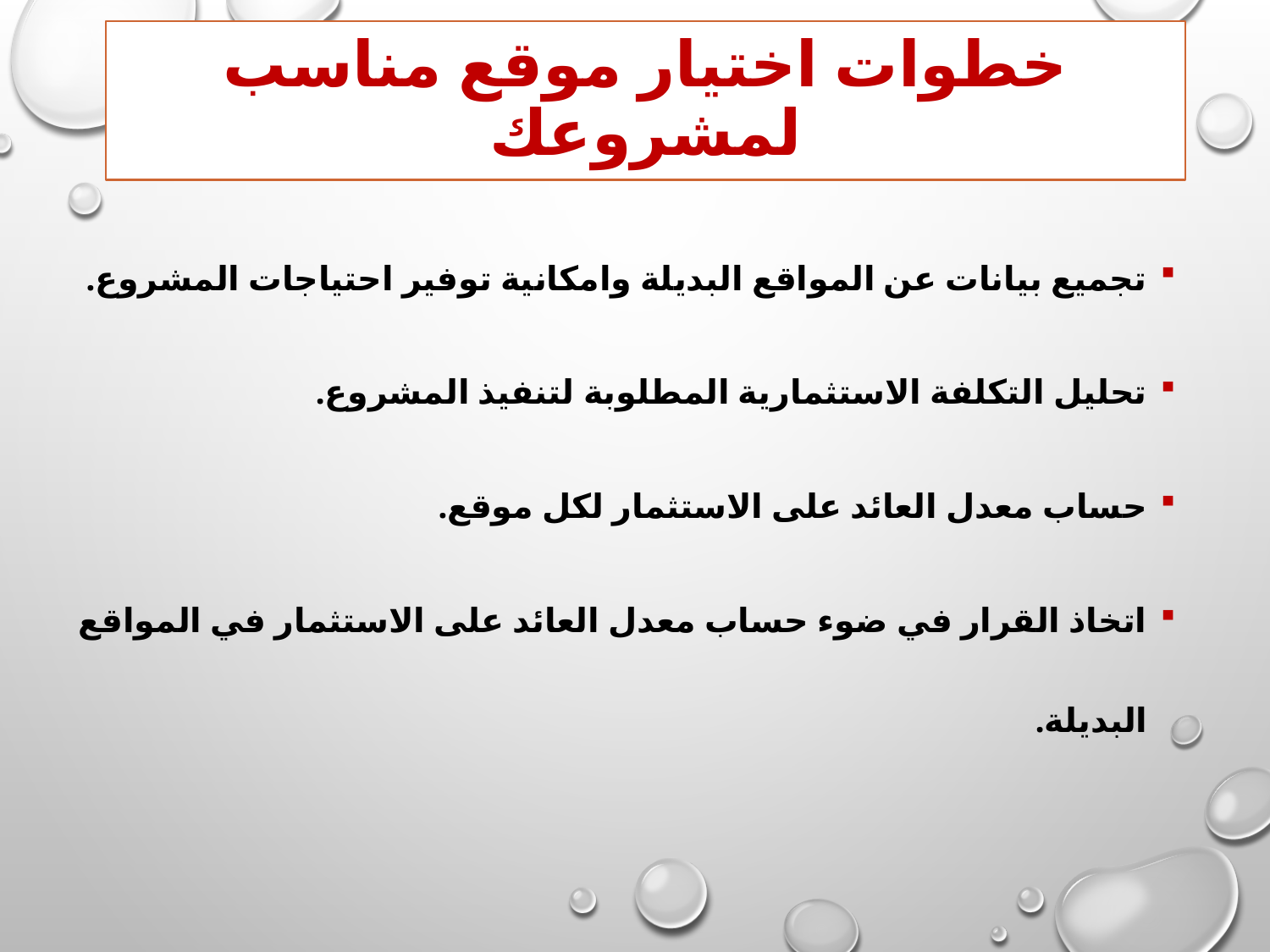

# خطوات اختيار موقع مناسب لمشروعك
تجميع بيانات عن المواقع البديلة وامكانية توفير احتياجات المشروع.
تحليل التكلفة الاستثمارية المطلوبة لتنفيذ المشروع.
حساب معدل العائد على الاستثمار لكل موقع.
اتخاذ القرار في ضوء حساب معدل العائد على الاستثمار في المواقع البديلة.